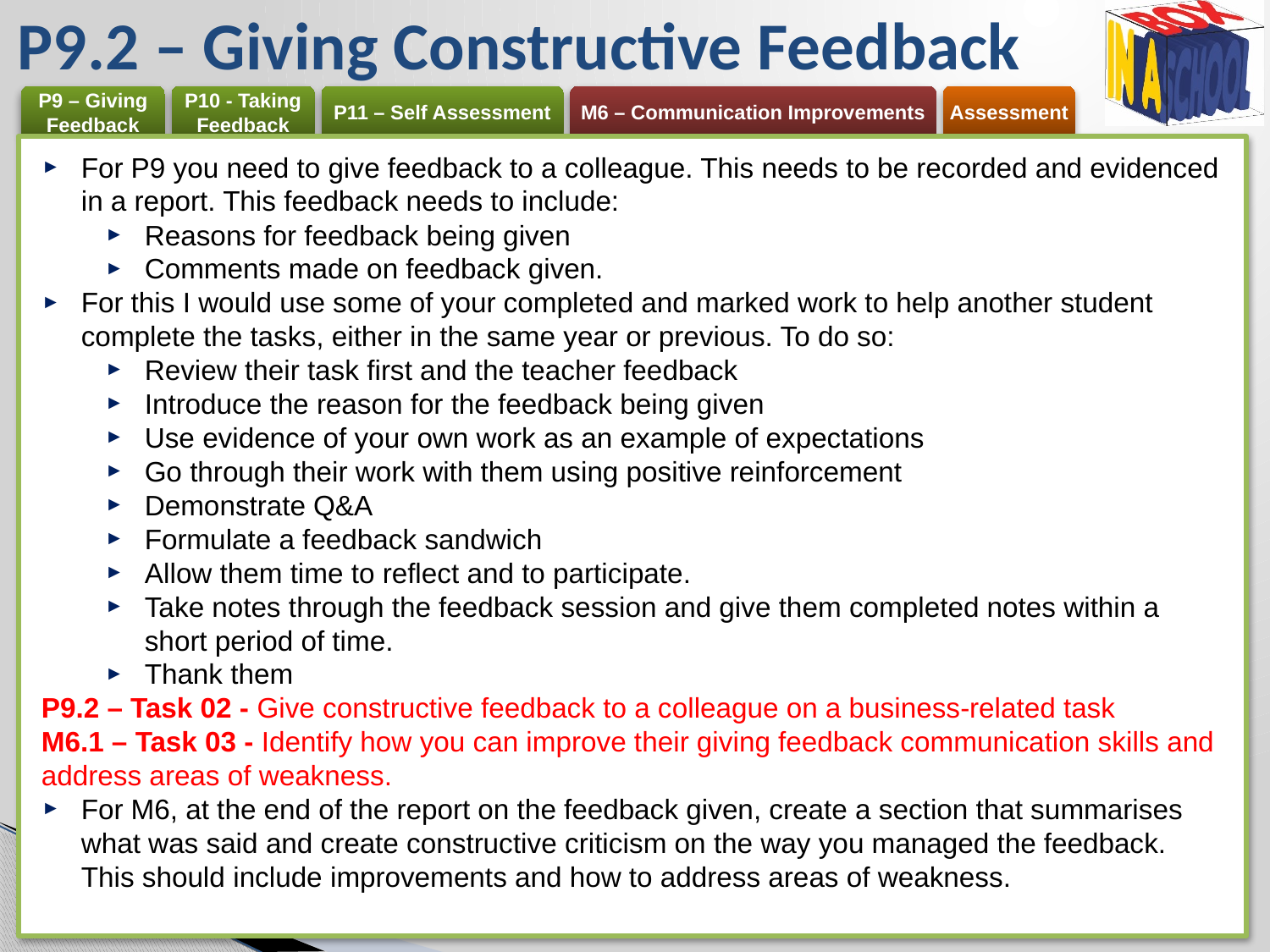

# P9.2 – Giving Constructive Feedback
For P9 you need to give feedback to a colleague. This needs to be recorded and evidenced in a report. This feedback needs to include:
Reasons for feedback being given
Comments made on feedback given.
For this I would use some of your completed and marked work to help another student complete the tasks, either in the same year or previous. To do so:
Review their task first and the teacher feedback
Introduce the reason for the feedback being given
Use evidence of your own work as an example of expectations
Go through their work with them using positive reinforcement
Demonstrate Q&A
Formulate a feedback sandwich
Allow them time to reflect and to participate.
Take notes through the feedback session and give them completed notes within a short period of time.
Thank them
P9.2 – Task 02 - Give constructive feedback to a colleague on a business-related task
M6.1 – Task 03 - Identify how you can improve their giving feedback communication skills and address areas of weakness.
For M6, at the end of the report on the feedback given, create a section that summarises what was said and create constructive criticism on the way you managed the feedback. This should include improvements and how to address areas of weakness.